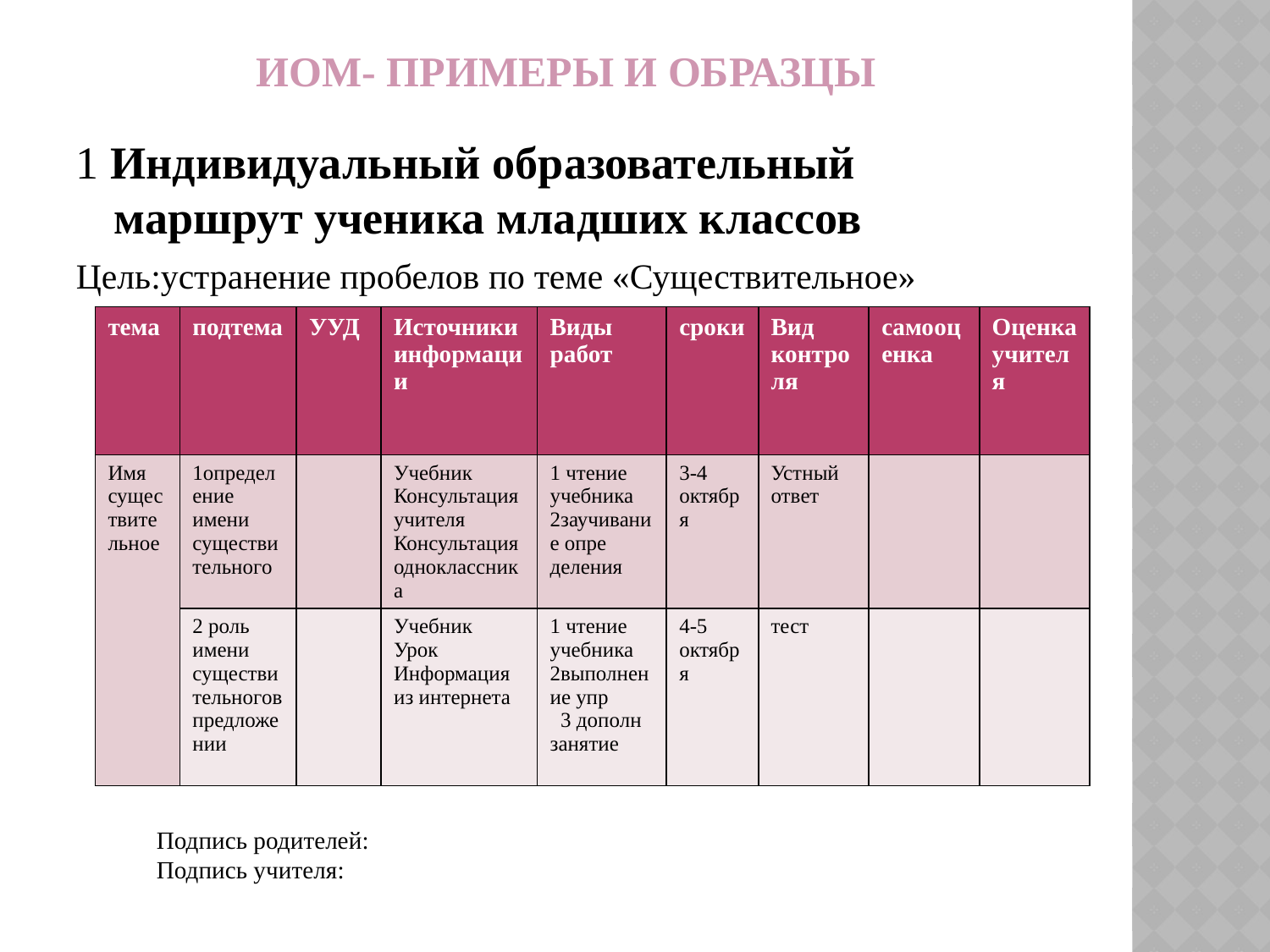

# ИОМ- примеры и образцы
1 Индивидуальный образовательный маршрут ученика младших классов
Цель:устранение пробелов по теме «Существительное»

| тема | подтема | УУД | Источники информации | Виды работ | сроки | Вид контроля | самооценка | Оценка учителя |
| --- | --- | --- | --- | --- | --- | --- | --- | --- |
| Имя существительное | 1определение имени существительного |  | Учебник Консультация учителя Консультация одноклассника | 1 чтение учебника 2заучивание опре деления | 3-4 октября | Устный ответ |  |  |
|  | 2 роль имени существительногов предложении |  | Учебник Урок Информация из интернета | 1 чтение учебника 2выполнение упр 3 дополн занятие | 4-5 октября | тест |  |  |
Подпись родителей:
Подпись учителя: